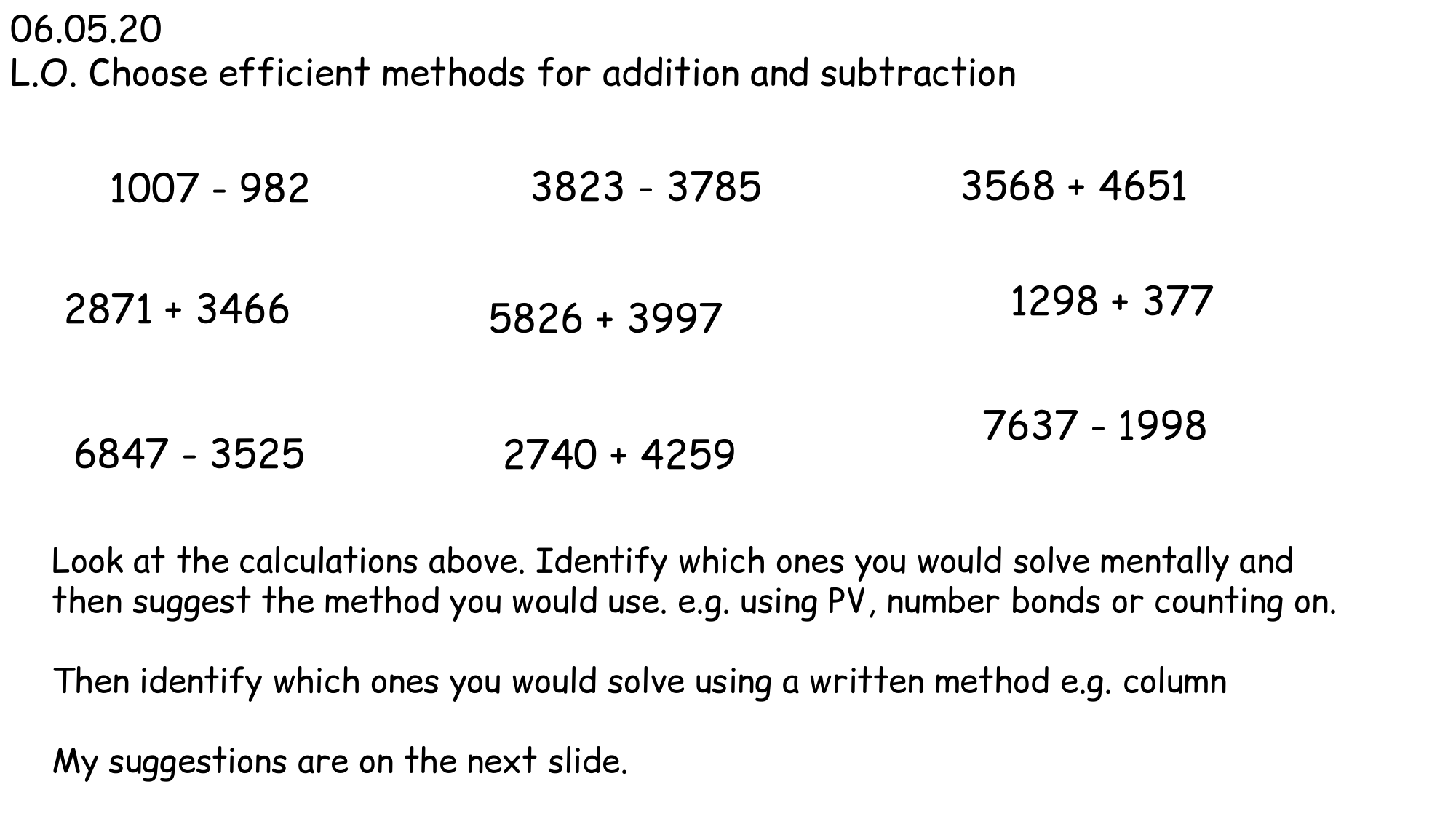

06.05.20
L.O. Choose efficient methods for addition and subtraction
| 3568 + 4651 |
| --- |
| 3823 - 3785 |
| --- |
| 1007 - 982 |
| --- |
| 1298 + 377 |
| --- |
| 2871 + 3466 |
| --- |
| 5826 + 3997 |
| --- |
| 7637 - 1998 |
| --- |
| 6847 - 3525 |
| --- |
| 2740 + 4259 |
| --- |
Look at the calculations above. Identify which ones you would solve mentally and then suggest the method you would use. e.g. using PV, number bonds or counting on.

Then identify which ones you would solve using a written method e.g. column

My suggestions are on the next slide.